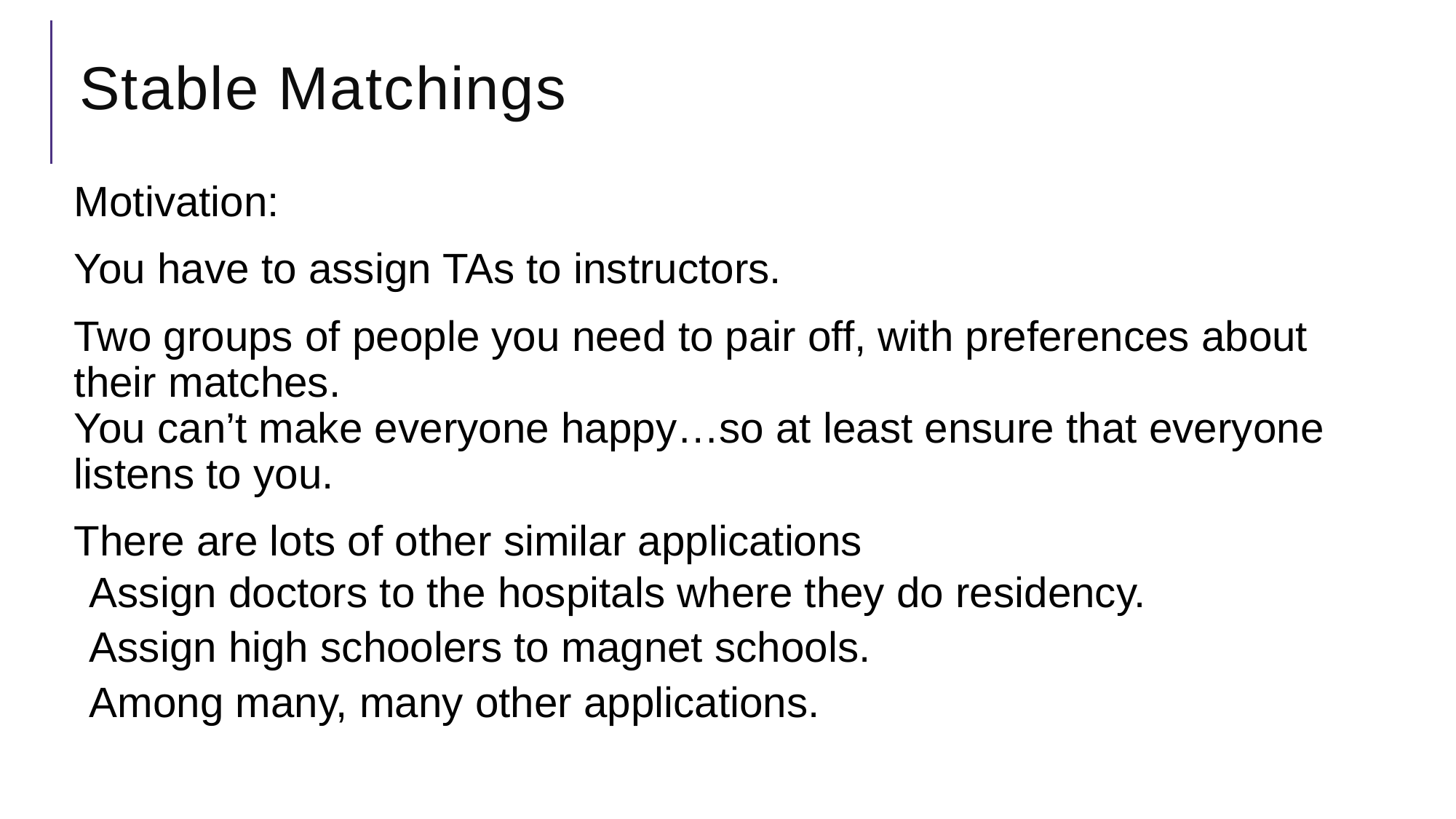

# Stable Matchings
Motivation:
You have to assign TAs to instructors.
Two groups of people you need to pair off, with preferences about their matches.
You can’t make everyone happy…so at least ensure that everyone listens to you.
There are lots of other similar applications
Assign doctors to the hospitals where they do residency.
Assign high schoolers to magnet schools.
Among many, many other applications.
Purpose of the example:  new, interesting problem, show how different ideas apply